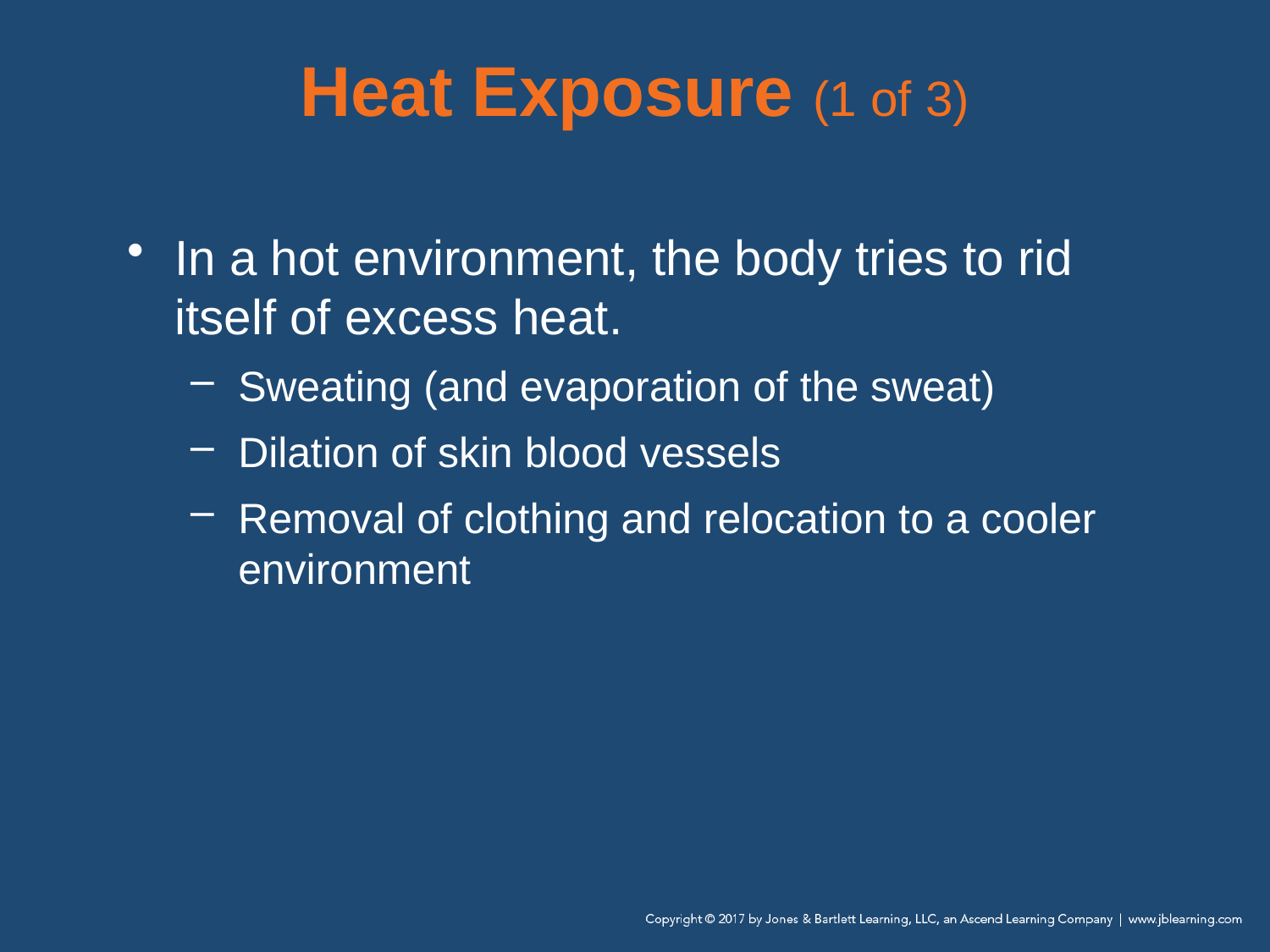

# Heat Exposure (1 of 3)
In a hot environment, the body tries to rid itself of excess heat.
Sweating (and evaporation of the sweat)
Dilation of skin blood vessels
Removal of clothing and relocation to a cooler environment